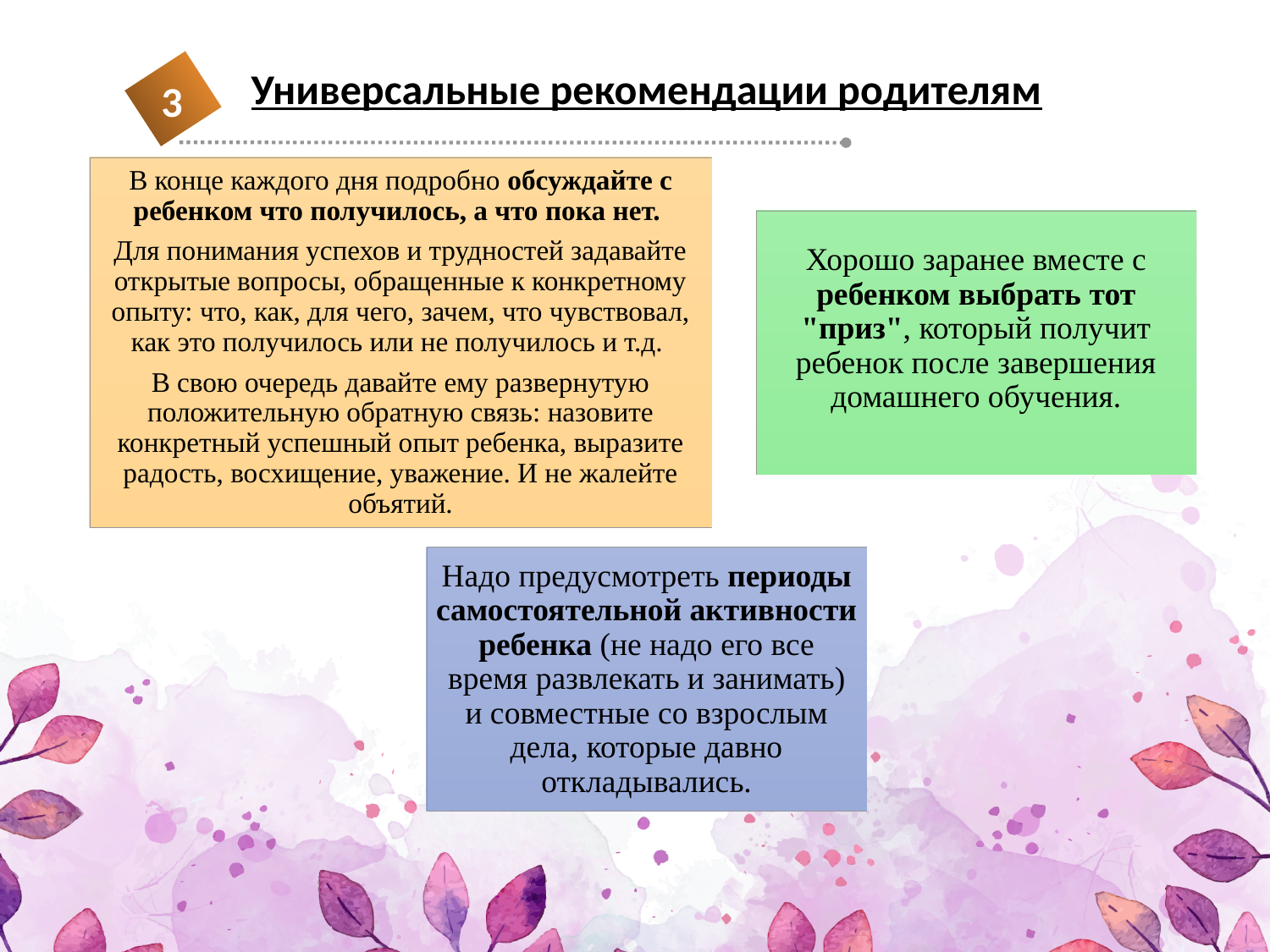

Универсальные рекомендации родителям

3

В конце каждого дня подробно обсуждайте с ребенком что получилось, а что пока нет.
Для понимания успехов и трудностей задавайте открытые вопросы, обращенные к конкретному опыту: что, как, для чего, зачем, что чувствовал, как это получилось или не получилось и т.д.
В свою очередь давайте ему развернутую положительную обратную связь: назовите конкретный успешный опыт ребенка, выразите радость, восхищение, уважение. И не жалейте объятий.
Хорошо заранее вместе с ребенком выбрать тот "приз", который получит ребенок после завершения домашнего обучения.
Надо предусмотреть периоды самостоятельной активности ребенка (не надо его все время развлекать и занимать) и совместные со взрослым дела, которые давно откладывались.